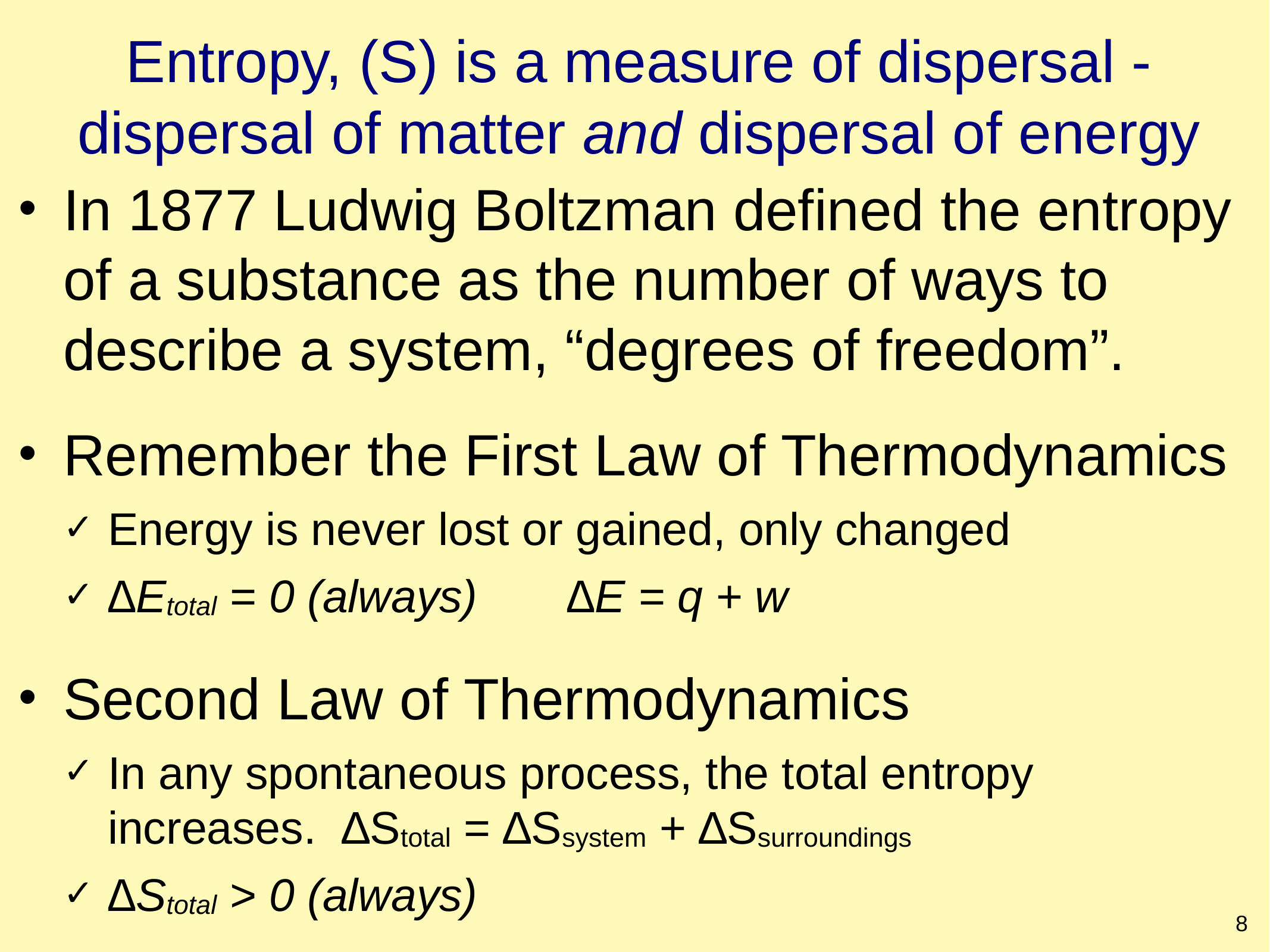

# Entropy, (S) is a measure of dispersal - dispersal of matter and dispersal of energy
In 1877 Ludwig Boltzman defined the entropy of a substance as the number of ways to describe a system, “degrees of freedom”.
Remember the First Law of Thermodynamics
Energy is never lost or gained, only changed
∆Etotal = 0 (always)       ∆E = q + w
Second Law of Thermodynamics
In any spontaneous process, the total entropy increases.  ∆Stotal = ∆Ssystem + ∆Ssurroundings
∆Stotal > 0 (always)
8